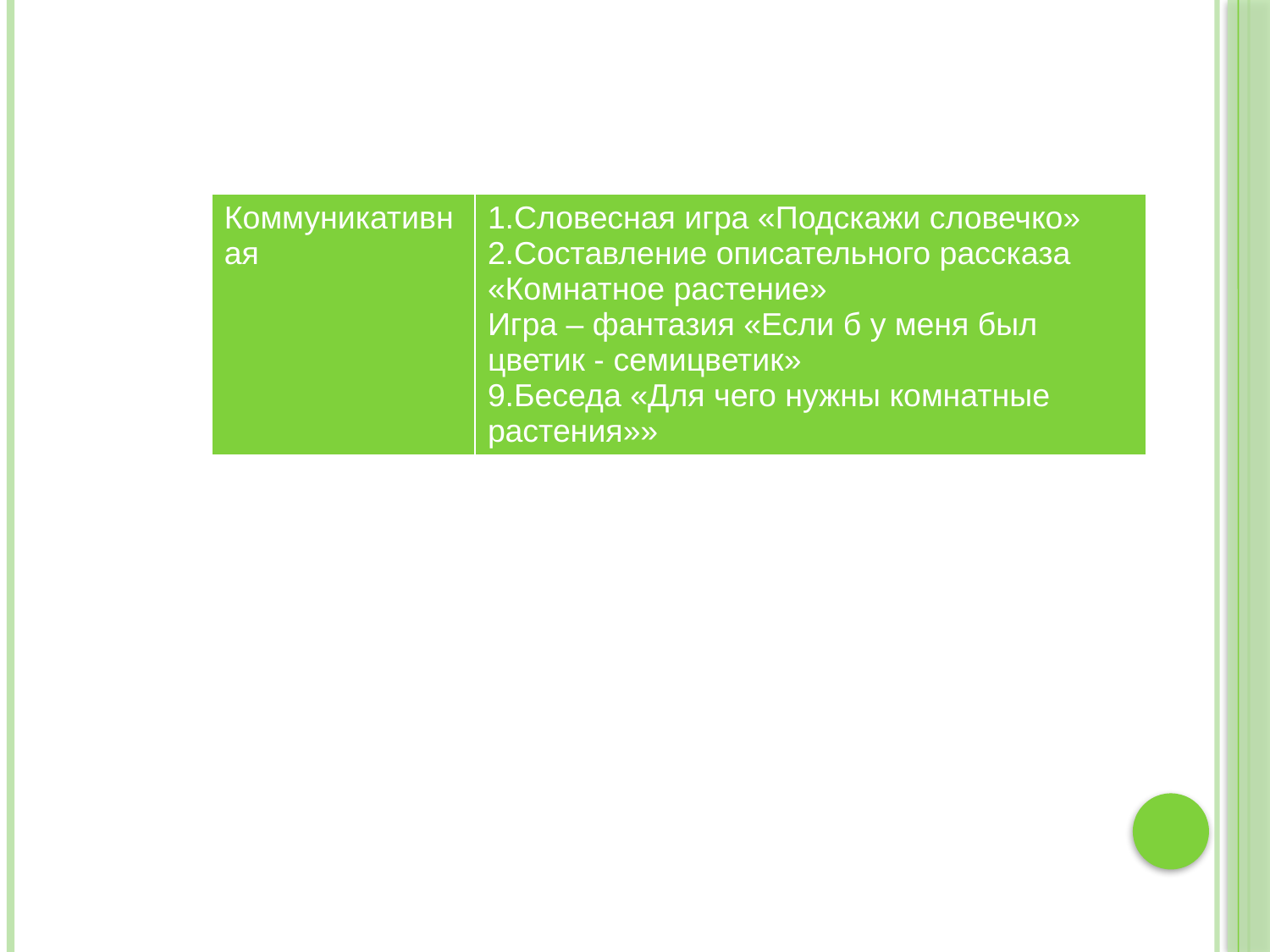

#
|  |
| --- |
| Коммуникативная | 1.Словесная игра «Подскажи словечко» 2.Составление описательного рассказа «Комнатное растение» Игра – фантазия «Если б у меня был цветик - семицветик» 9.Беседа «Для чего нужны комнатные растения»» |
| --- | --- |